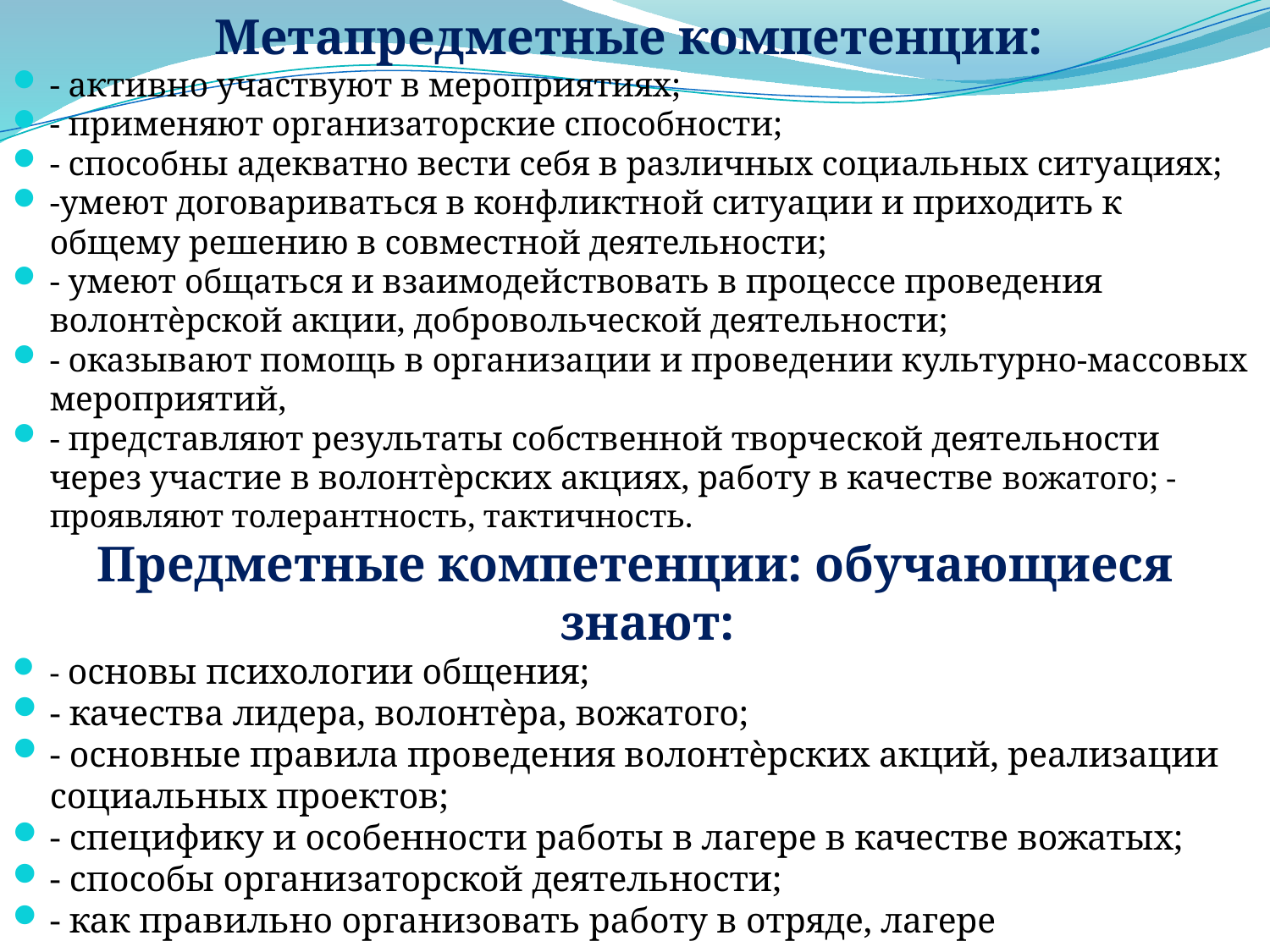

Метапредметные компетенции:
- активно участвуют в мероприятиях;
- применяют организаторские способности;
- способны адекватно вести себя в различных социальных ситуациях;
-умеют договариваться в конфликтной ситуации и приходить к общему решению в совместной деятельности;
- умеют общаться и взаимодействовать в процессе проведения волонтѐрской акции, добровольческой деятельности;
- оказывают помощь в организации и проведении культурно-массовых мероприятий,
- представляют результаты собственной творческой деятельности через участие в волонтѐрских акциях, работу в качестве вожатого; -проявляют толерантность, тактичность.
Предметные компетенции: обучающиеся знают:
- основы психологии общения;
- качества лидера, волонтѐра, вожатого;
- основные правила проведения волонтѐрских акций, реализации социальных проектов;
- специфику и особенности работы в лагере в качестве вожатых;
- способы организаторской деятельности;
- как правильно организовать работу в отряде, лагере